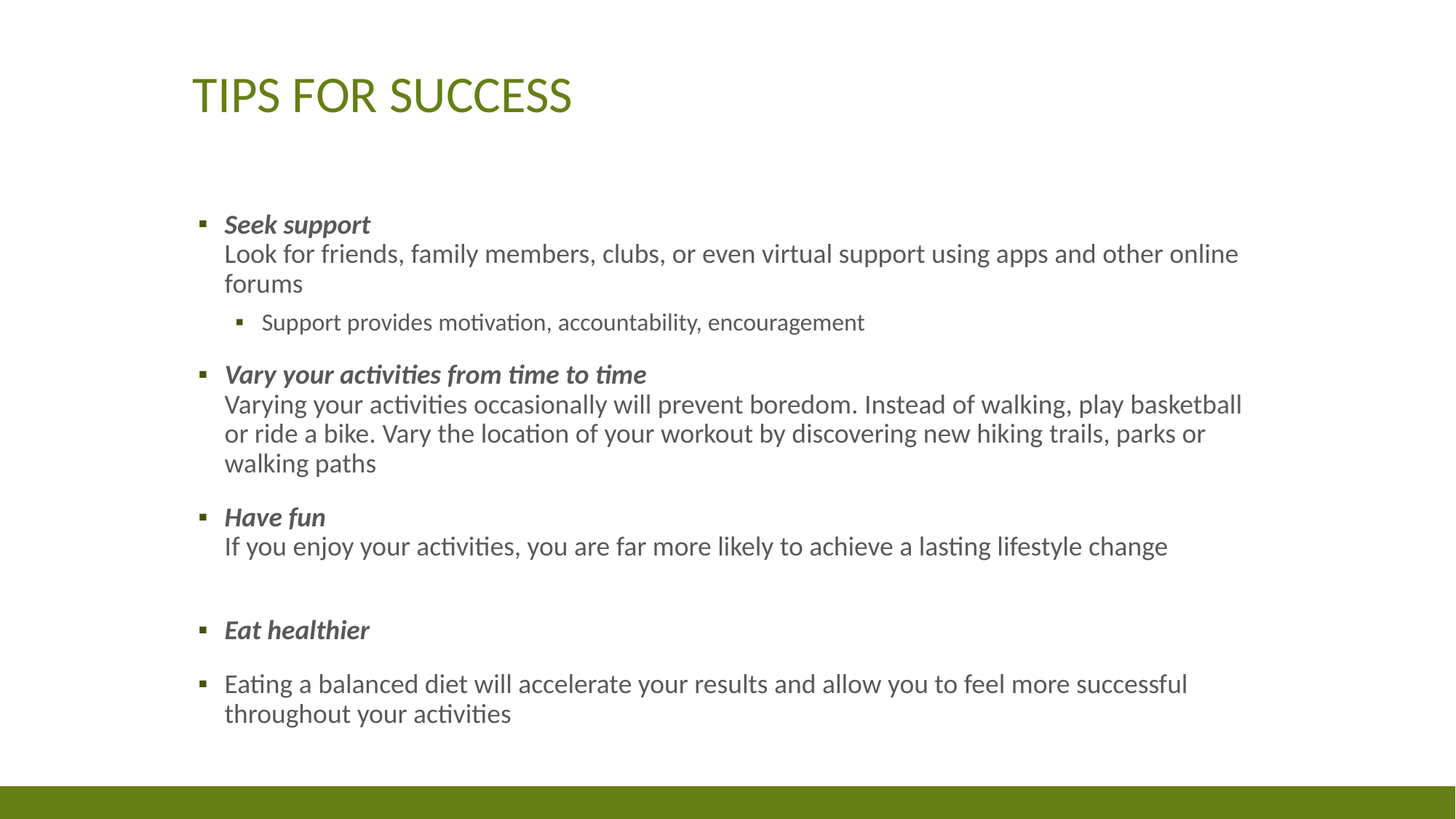

# Tips for Success
Seek support
Look for friends, family members, clubs, or even virtual support using apps and other online forums
Support provides motivation, accountability, encouragement
Vary your activities from time to time
Varying your activities occasionally will prevent boredom. Instead of walking, play basketball or ride a bike. Vary the location of your workout by discovering new hiking trails, parks or walking paths
Have fun
If you enjoy your activities, you are far more likely to achieve a lasting lifestyle change
Eat healthier
Eating a balanced diet will accelerate your results and allow you to feel more successful throughout your activities